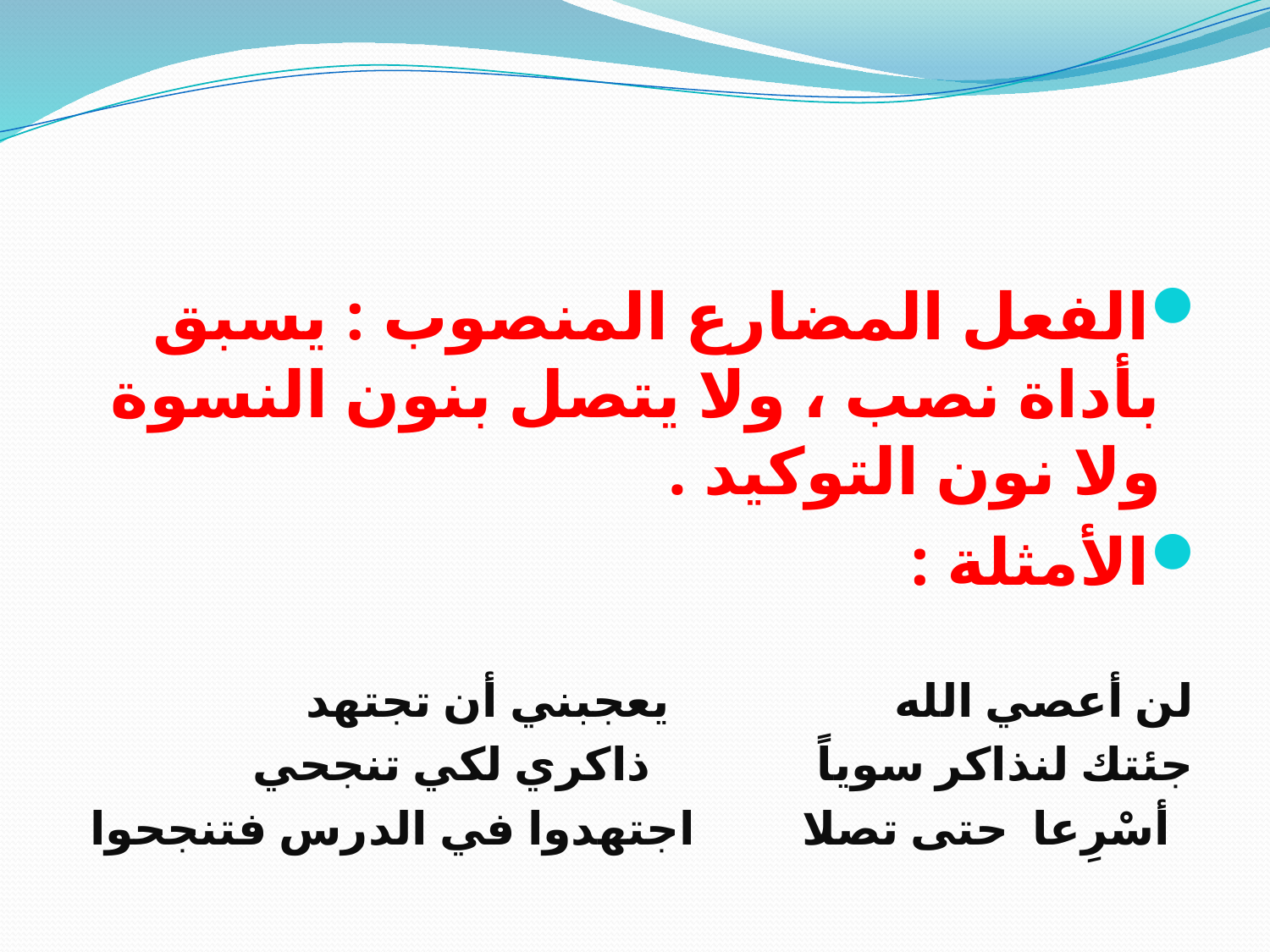

الفعل المضارع المنصوب : يسبق بأداة نصب ، ولا يتصل بنون النسوة ولا نون التوكيد .
الأمثلة :

لن أعصي الله                   يعجبني أن تجتهد
جئتك لنذاكر سوياً              ذاكري لكي تنجحي
  أسْرِعا  حتى تصلا         اجتهدوا في الدرس فتنجحوا